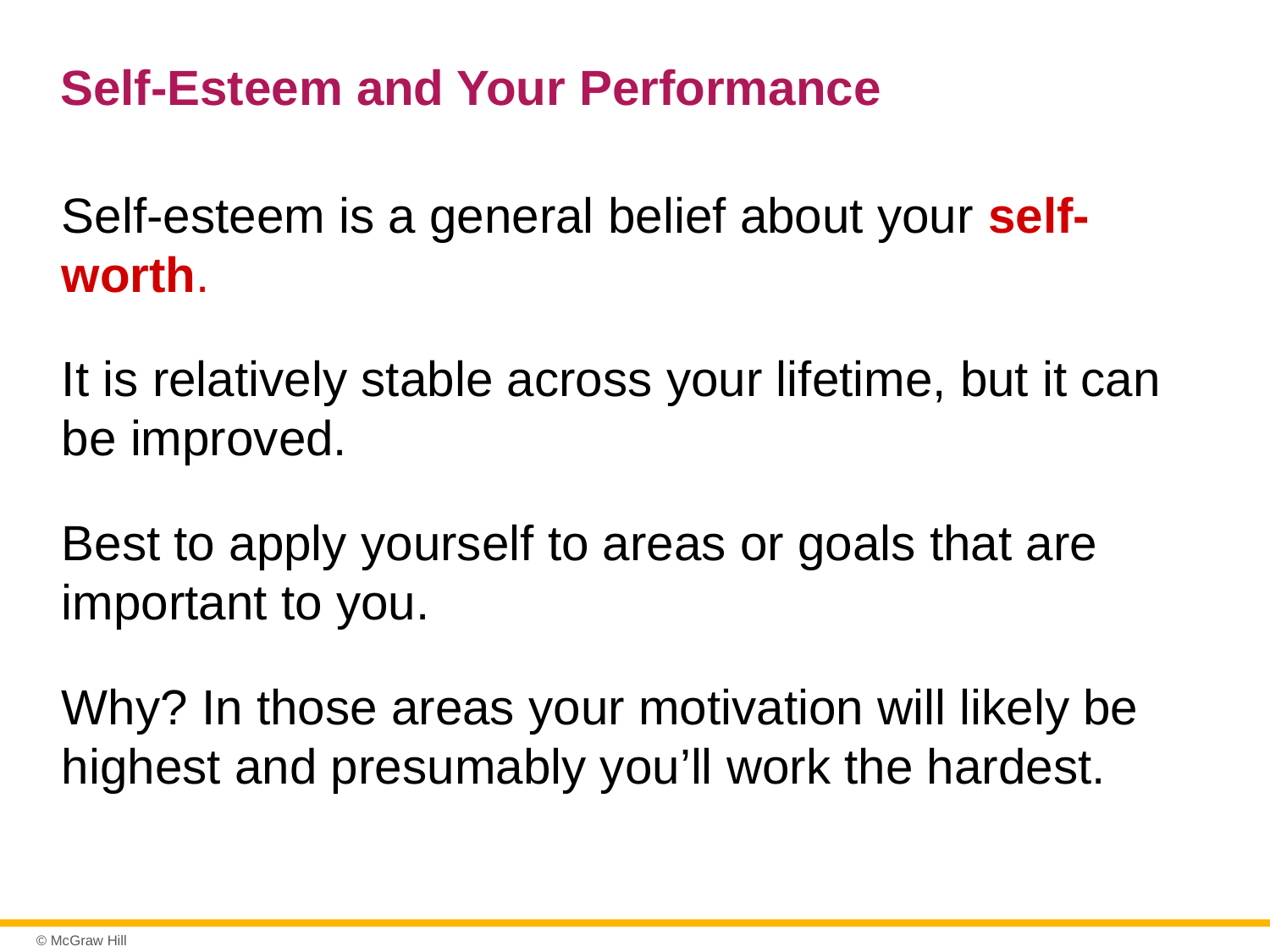

# Self-Esteem and Your Performance
Self-esteem is a general belief about your self-worth.
It is relatively stable across your lifetime, but it can be improved.
Best to apply yourself to areas or goals that are important to you.
Why? In those areas your motivation will likely be highest and presumably you’ll work the hardest.